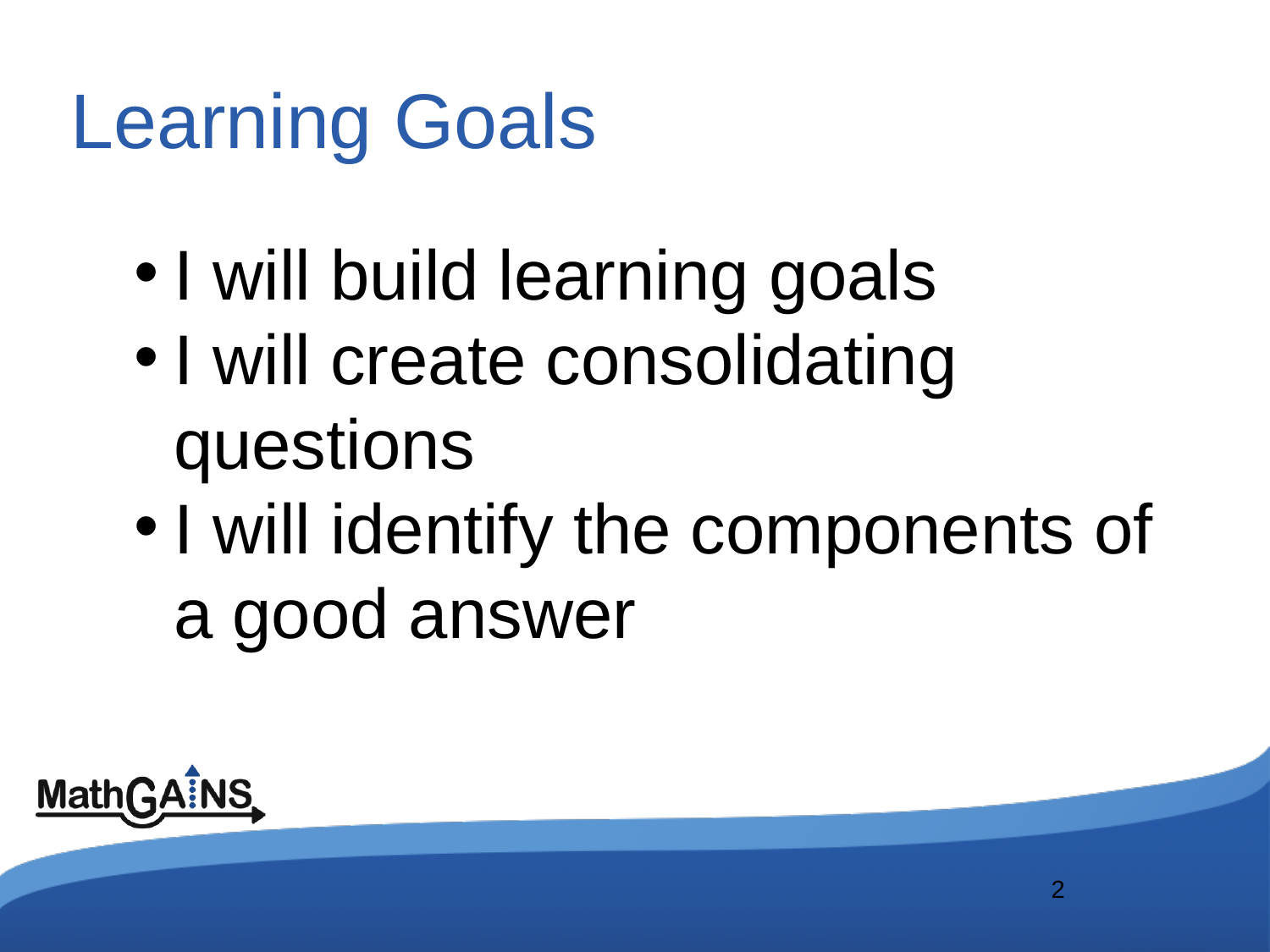

# Learning Goals
I will build learning goals
I will create consolidating questions
I will identify the components of a good answer

2